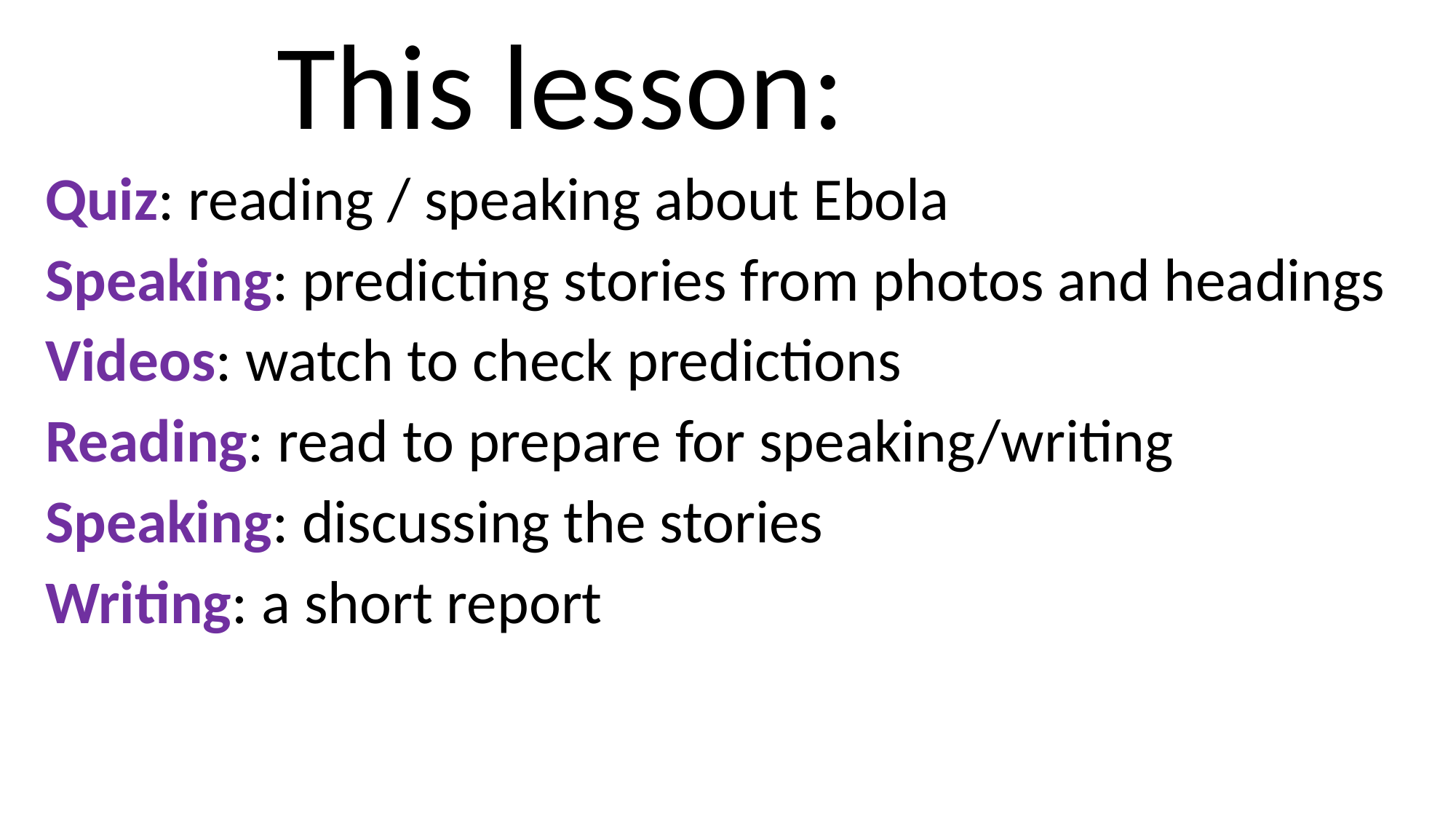

# This lesson:
Quiz: reading / speaking about Ebola
Speaking: predicting stories from photos and headings
Videos: watch to check predictions
Reading: read to prepare for speaking/writing
Speaking: discussing the stories
Writing: a short report